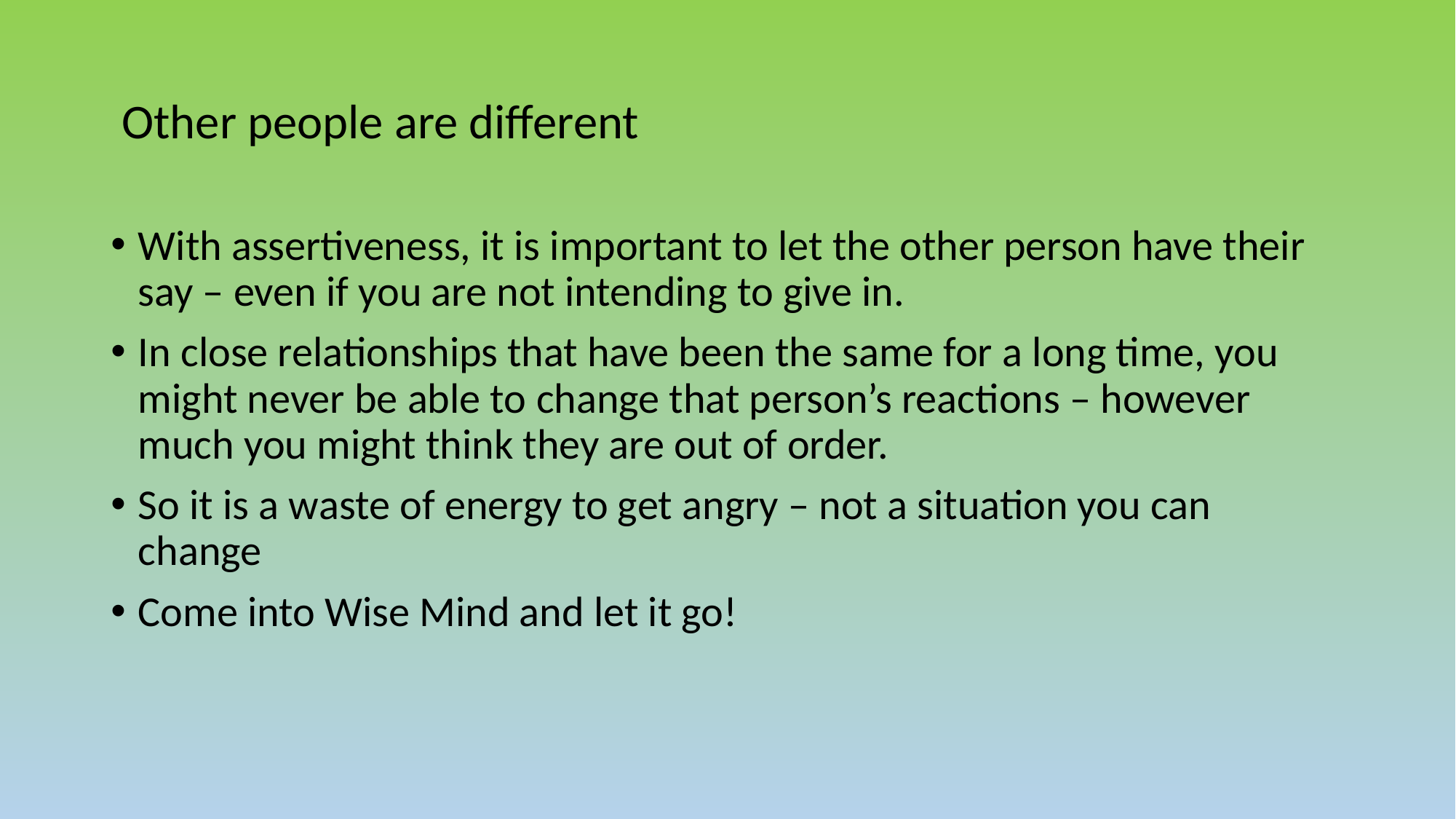

# Other people are different
With assertiveness, it is important to let the other person have their say – even if you are not intending to give in.
In close relationships that have been the same for a long time, you might never be able to change that person’s reactions – however much you might think they are out of order.
So it is a waste of energy to get angry – not a situation you can change
Come into Wise Mind and let it go!